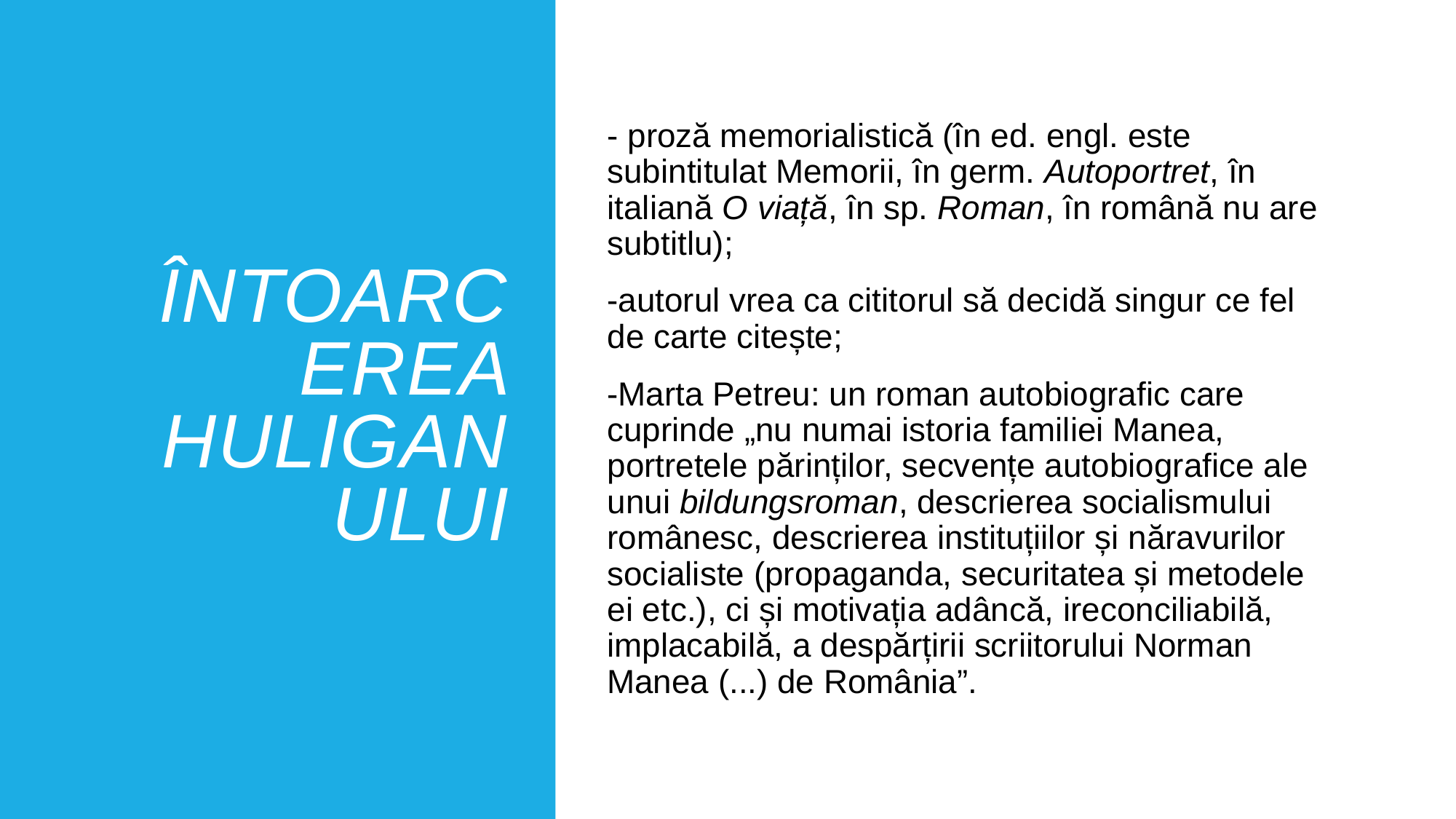

# Întoarcerea Huliganului
- proză memorialistică (în ed. engl. este subintitulat Memorii, în germ. Autoportret, în italiană O viață, în sp. Roman, în română nu are subtitlu);
-autorul vrea ca cititorul să decidă singur ce fel de carte citește;
-Marta Petreu: un roman autobiografic care cuprinde „nu numai istoria familiei Manea, portretele părinților, secvențe autobiografice ale unui bildungsroman, descrierea socialismului românesc, descrierea instituțiilor și năravurilor socialiste (propaganda, securitatea și metodele ei etc.), ci și motivația adâncă, ireconciliabilă, implacabilă, a despărțirii scriitorului Norman Manea (...) de România”.